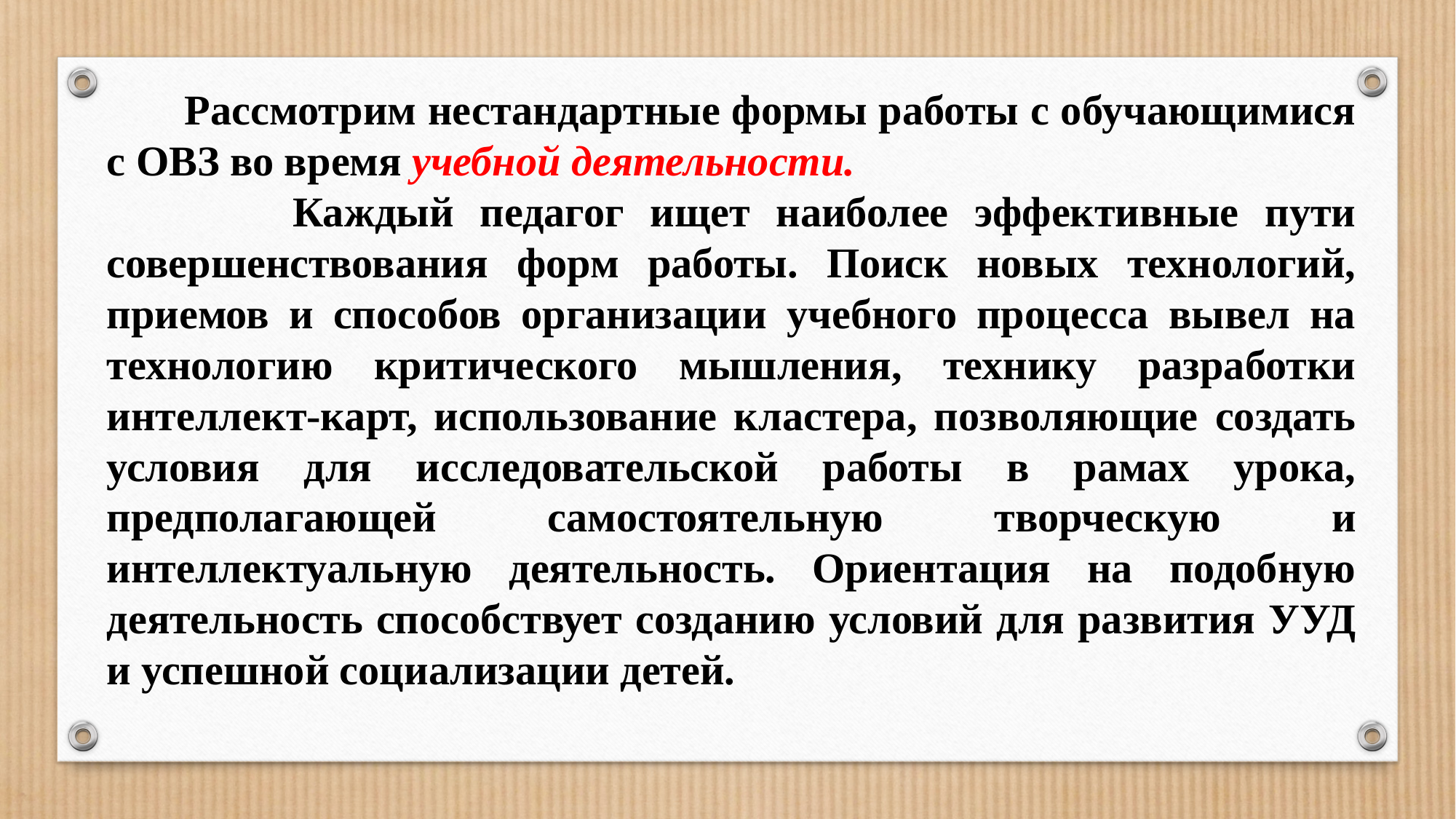

Рассмотрим нестандартные формы работы с обучающимися с ОВЗ во время учебной деятельности.
     Каждый педагог ищет наиболее эффективные пути совершенствования форм работы. Поиск новых технологий, приемов и способов организации учебного процесса вывел на технологию критического мышления, технику разработки интеллект-карт, использование кластера, позволяющие создать условия для исследовательской работы в рамах урока, предполагающей самостоятельную творческую и интеллектуальную деятельность. Ориентация на подобную деятельность способствует созданию условий для развития УУД и успешной социализации детей.